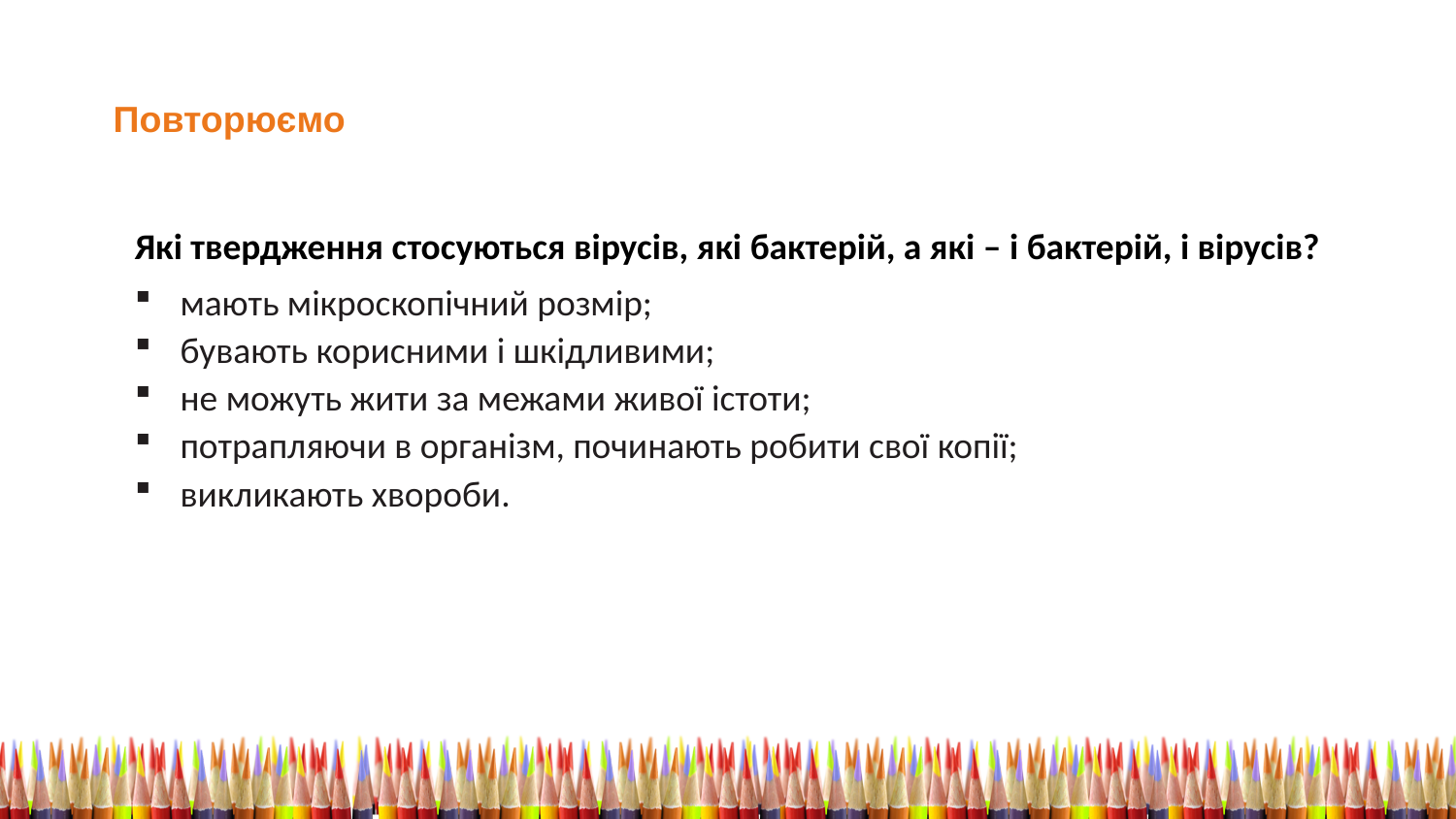

Повторюємо
Які твердження стосуються вірусів, які бактерій, а які – і бактерій, і вірусів?
мають мікроскопічний розмір;
бувають корисними і шкідливими;
не можуть жити за межами живої істоти;
потрапляючи в організм, починають робити свої копії;
викликають хвороби.